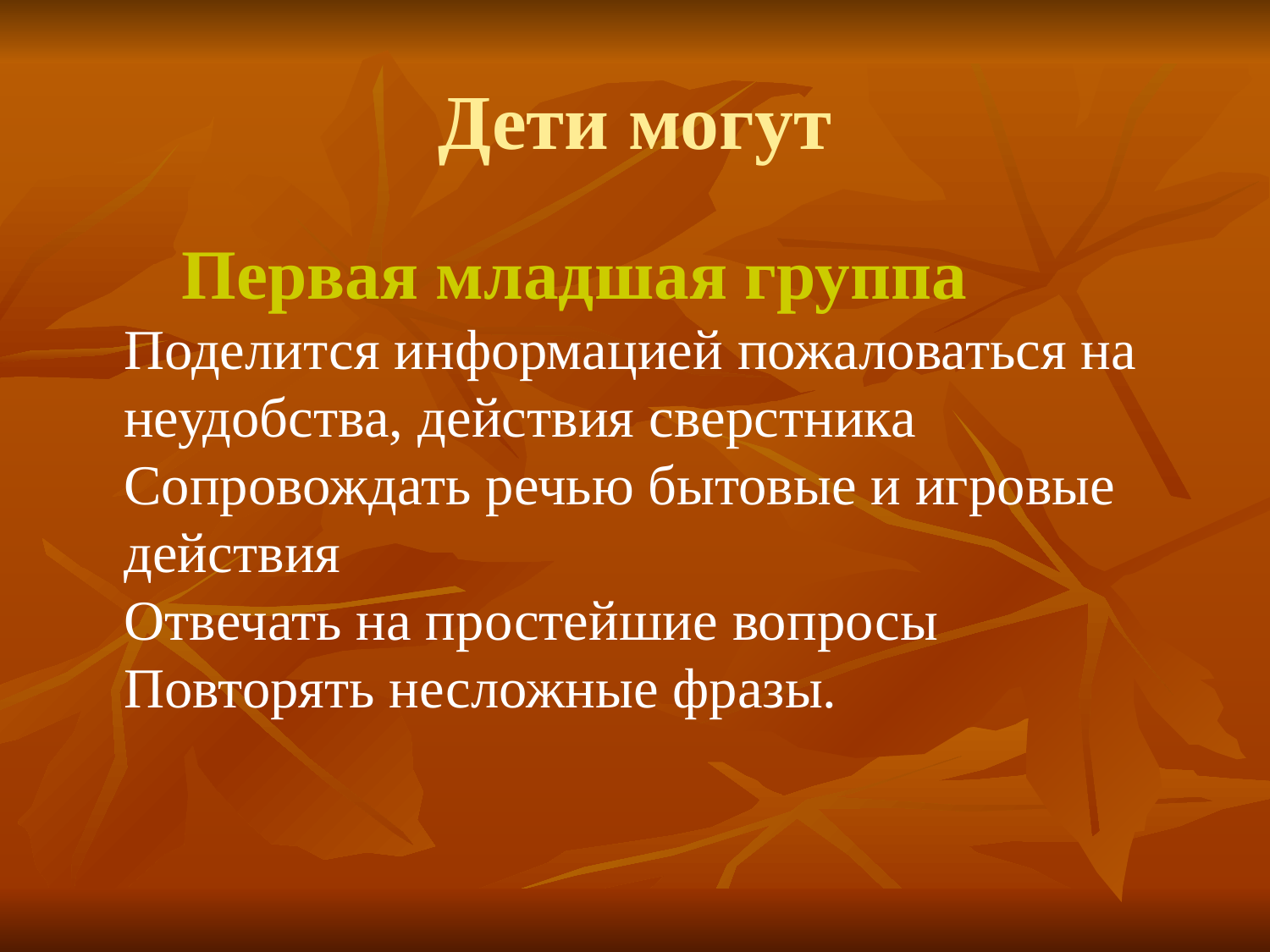

# Дети могут
      Первая младшая группа
Поделится информацией пожаловаться на    неудобства, действия сверстника
Сопровождать речью бытовые и игровые действия
Отвечать на простейшие вопросы
Повторять несложные фразы.